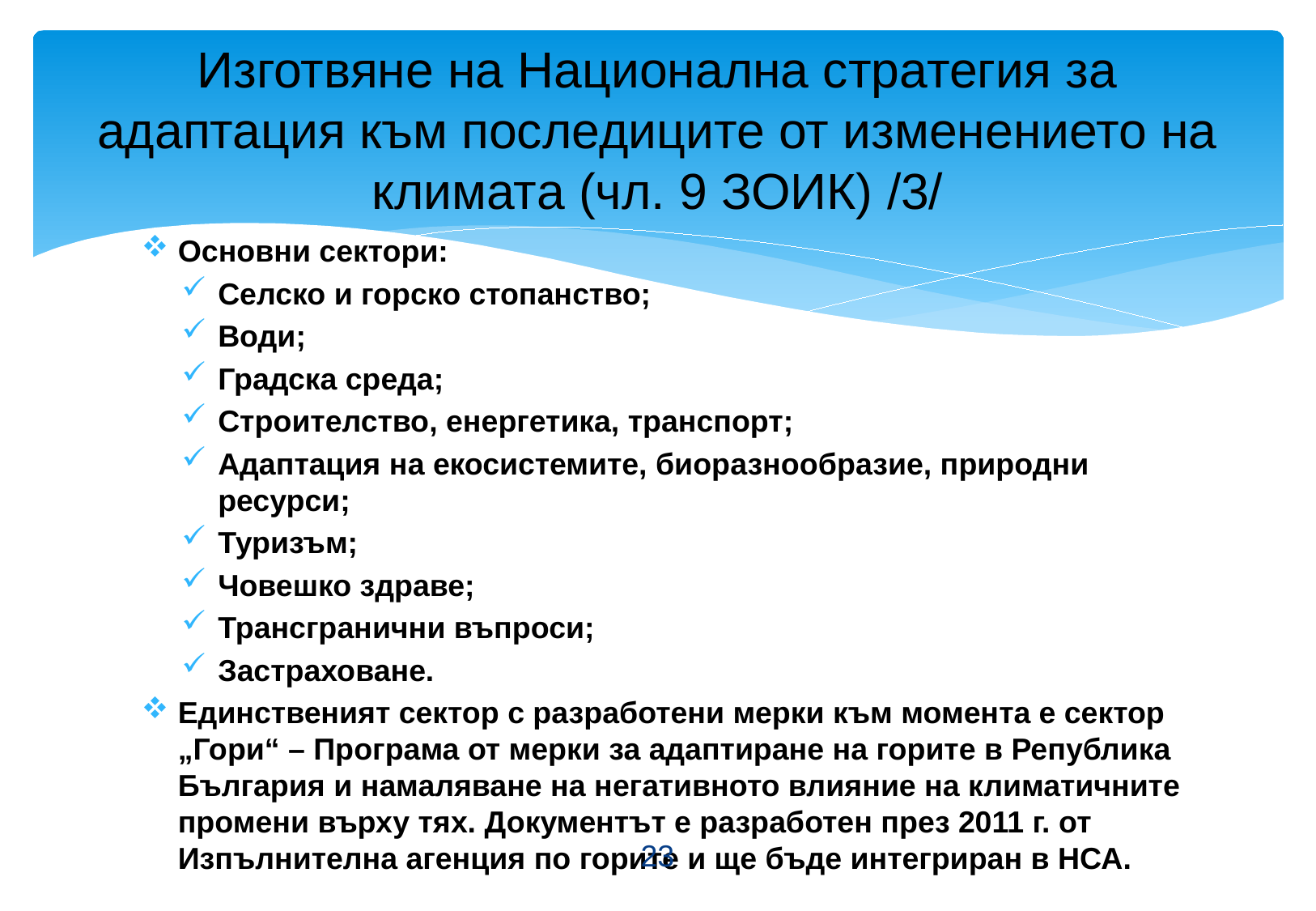

# Изготвяне на Национална стратегия за адаптация към последиците от изменението на климата (чл. 9 ЗОИК) /3/
Основни сектори:
Селско и горско стопанство;
Води;
Градска среда;
Строителство, енергетика, транспорт;
Адаптация на екосистемите, биоразнообразие, природни ресурси;
Туризъм;
Човешко здраве;
Трансгранични въпроси;
Застраховане.
Единственият сектор с разработени мерки към момента е сектор „Гори“ – Програма от мерки за адаптиране на горите в Република България и намаляване на негативното влияние на климатичните промени върху тях. Документът е разработен през 2011 г. от Изпълнителна агенция по горите и ще бъде интегриран в НСА.
23